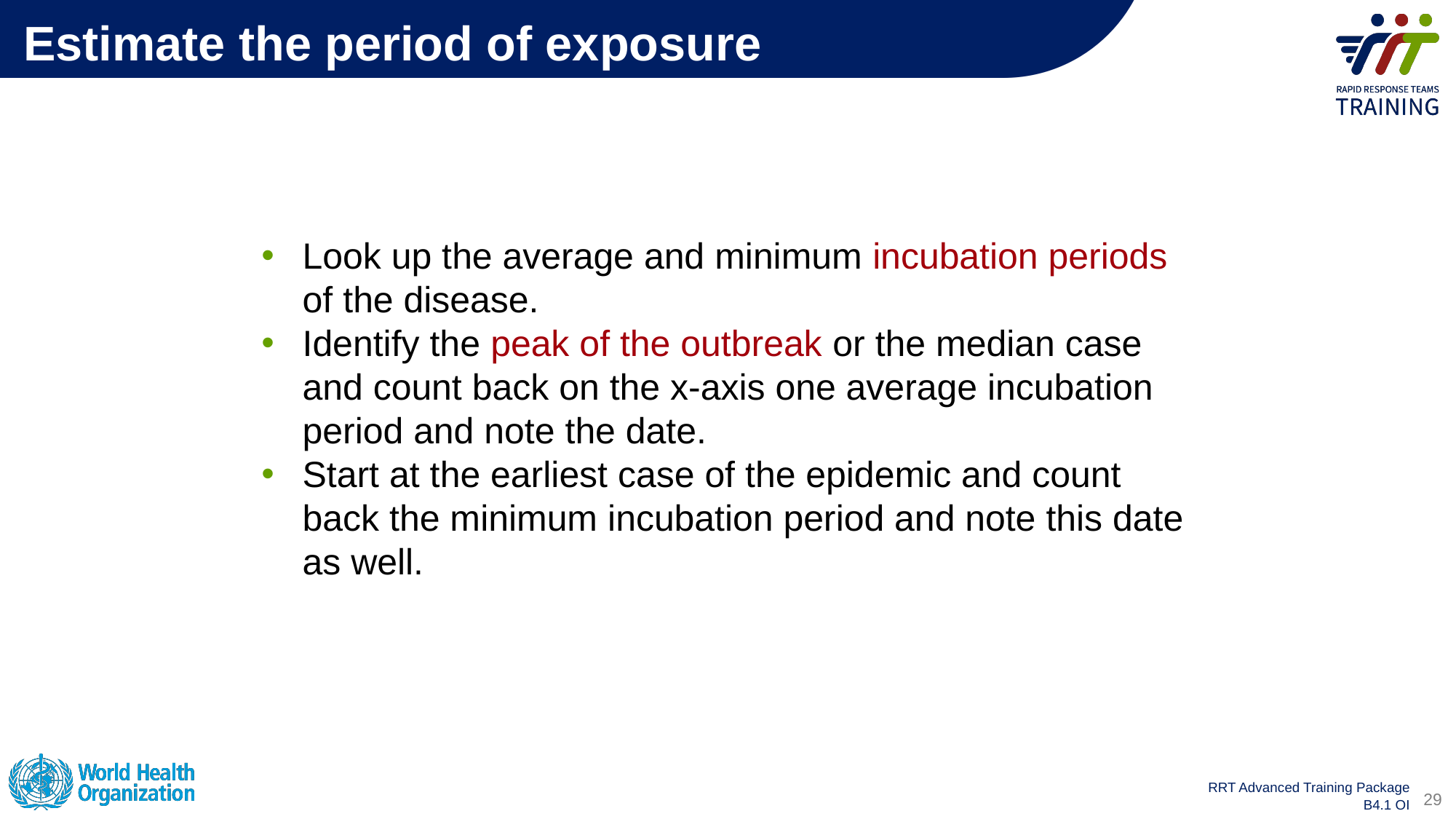

Estimate the period of exposure
Look up the average and minimum incubation periods of the disease.
Identify the peak of the outbreak or the median case and count back on the x-axis one average incubation period and note the date.
Start at the earliest case of the epidemic and count back the minimum incubation period and note this date as well.